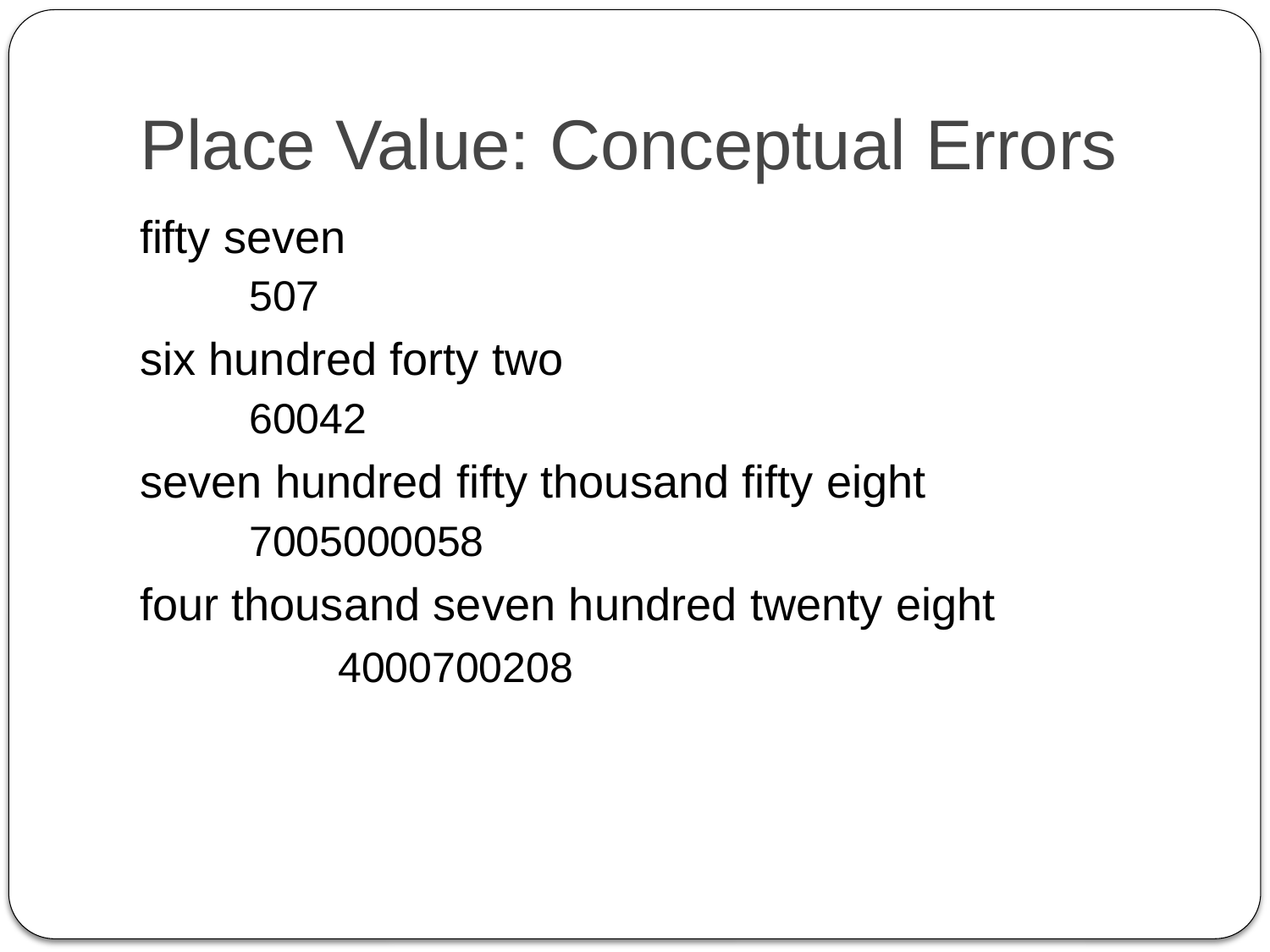

# Place Value: Conceptual Errors
fifty seven
	507
six hundred forty two
	60042
seven hundred fifty thousand fifty eight
	7005000058
four thousand seven hundred twenty eight
		4000700208